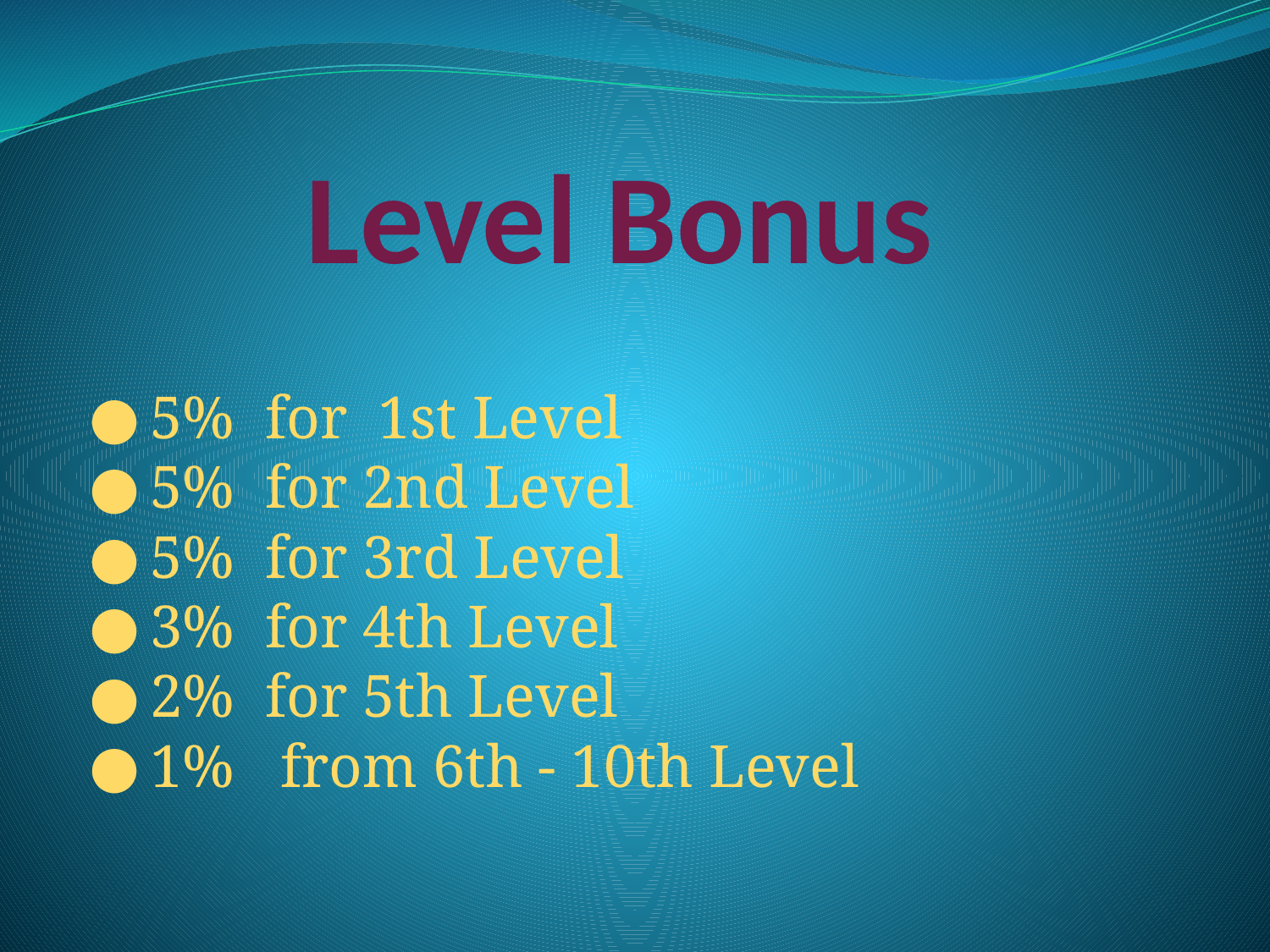

# Level Bonus
5%  for  1st Level
5%  for 2nd Level
5%  for 3rd Level
3%  for 4th Level
2%  for 5th Level
1%   from 6th - 10th Level